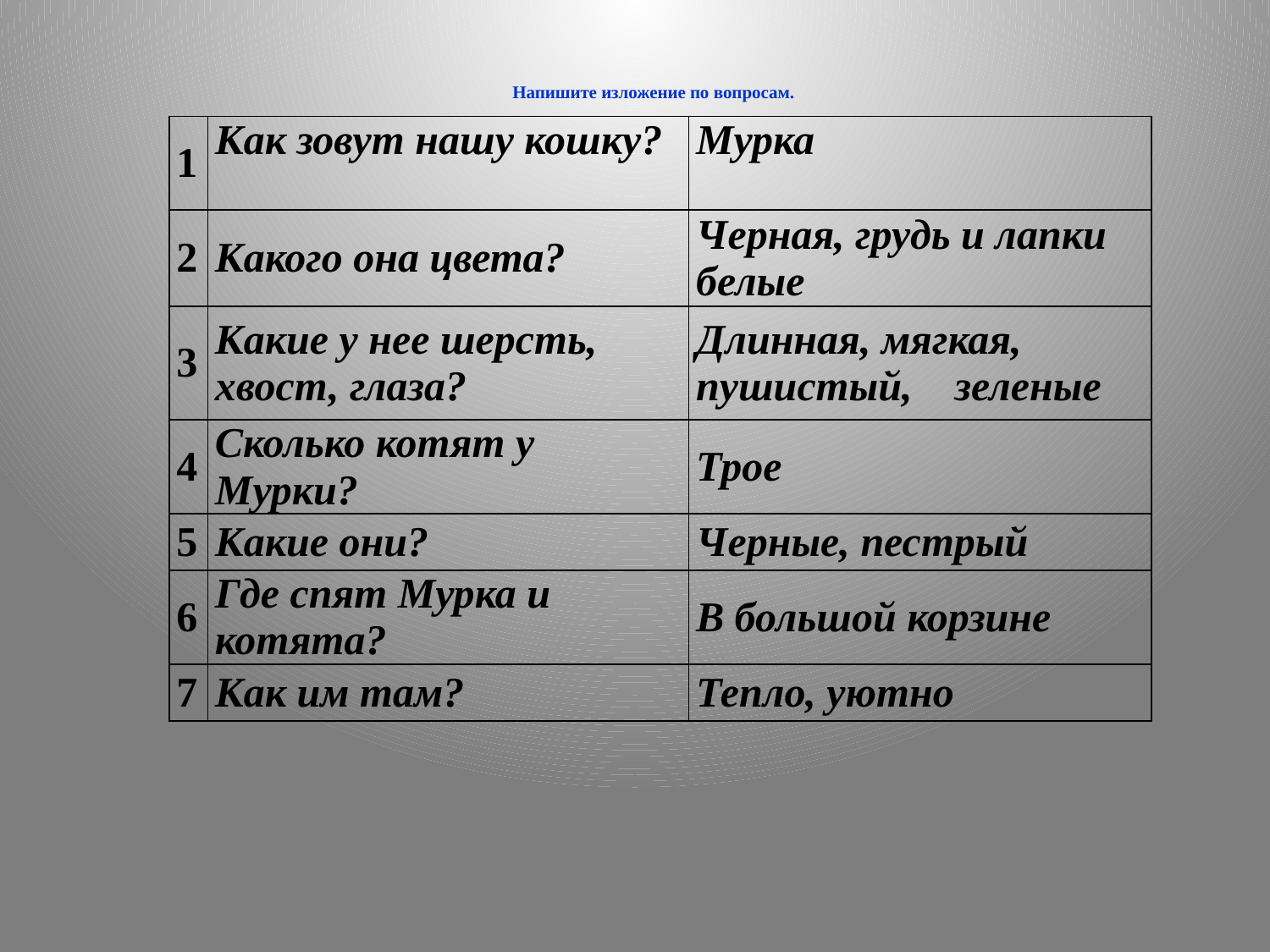

# Напишите изложение по вопросам.
| 1 | Как зовут нашу кошку? | Мурка |
| --- | --- | --- |
| 2 | Какого она цвета? | Черная, грудь и лапки белые |
| 3 | Какие у нее шерсть, хвост, глаза? | Длинная, мягкая, пушистый,    зеленые |
| 4 | Сколько котят у Мурки? | Трое |
| 5 | Какие они? | Черные, пестрый |
| 6 | Где спят Мурка и котята? | В большой корзине |
| 7 | Как им там? | Тепло, уютно |